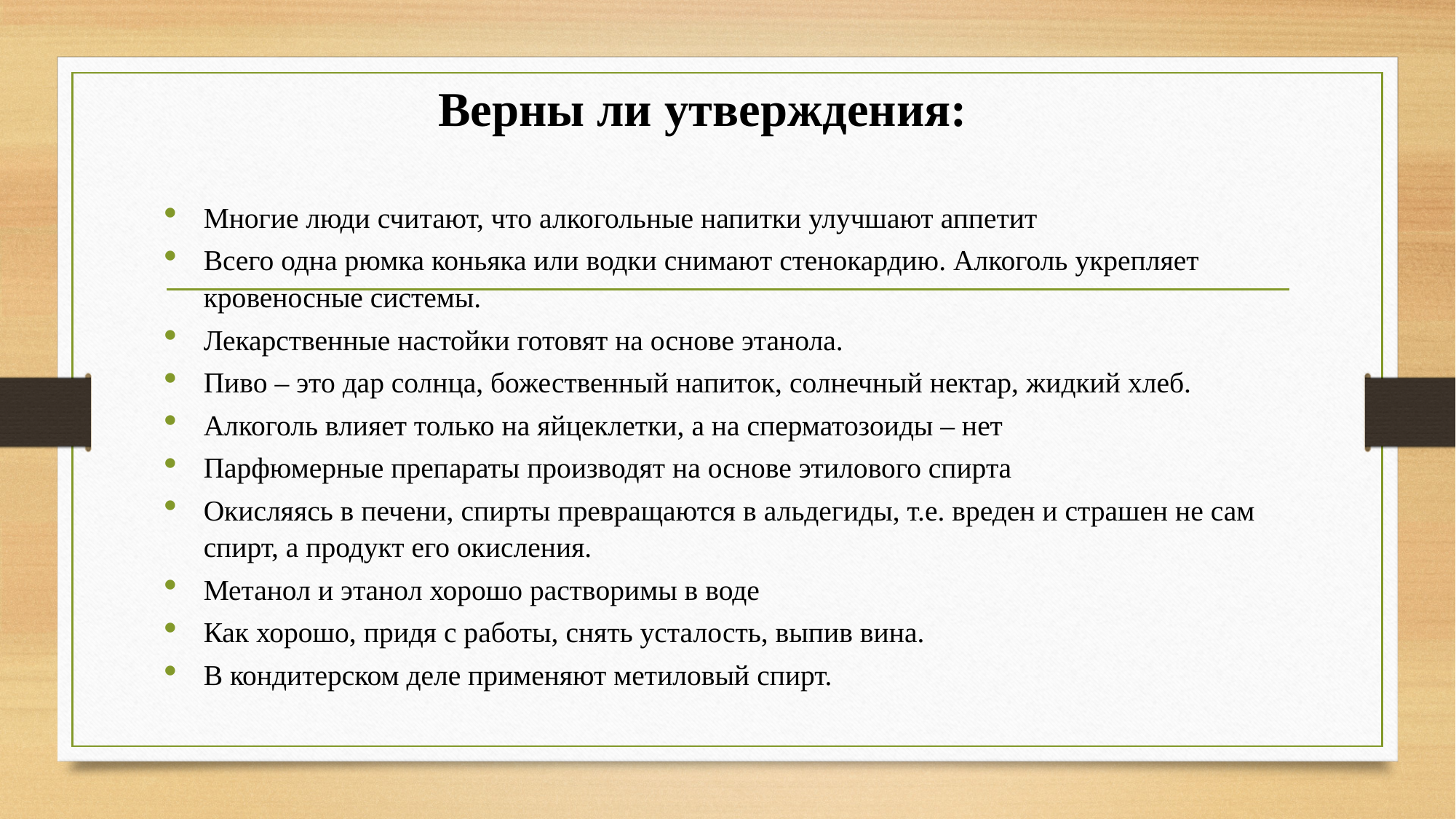

# Верны ли утверждения:
Многие люди считают, что алкогольные напитки улучшают аппетит
Всего одна рюмка коньяка или водки снимают стенокардию. Алкоголь укрепляет кровеносные системы.
Лекарственные настойки готовят на основе этанола.
Пиво – это дар солнца, божественный напиток, солнечный нектар, жидкий хлеб.
Алкоголь влияет только на яйцеклетки, а на сперматозоиды – нет
Парфюмерные препараты производят на основе этилового спирта
Окисляясь в печени, спирты превращаются в альдегиды, т.е. вреден и страшен не сам спирт, а продукт его окисления.
Метанол и этанол хорошо растворимы в воде
Как хорошо, придя с работы, снять усталость, выпив вина.
В кондитерском деле применяют метиловый спирт.